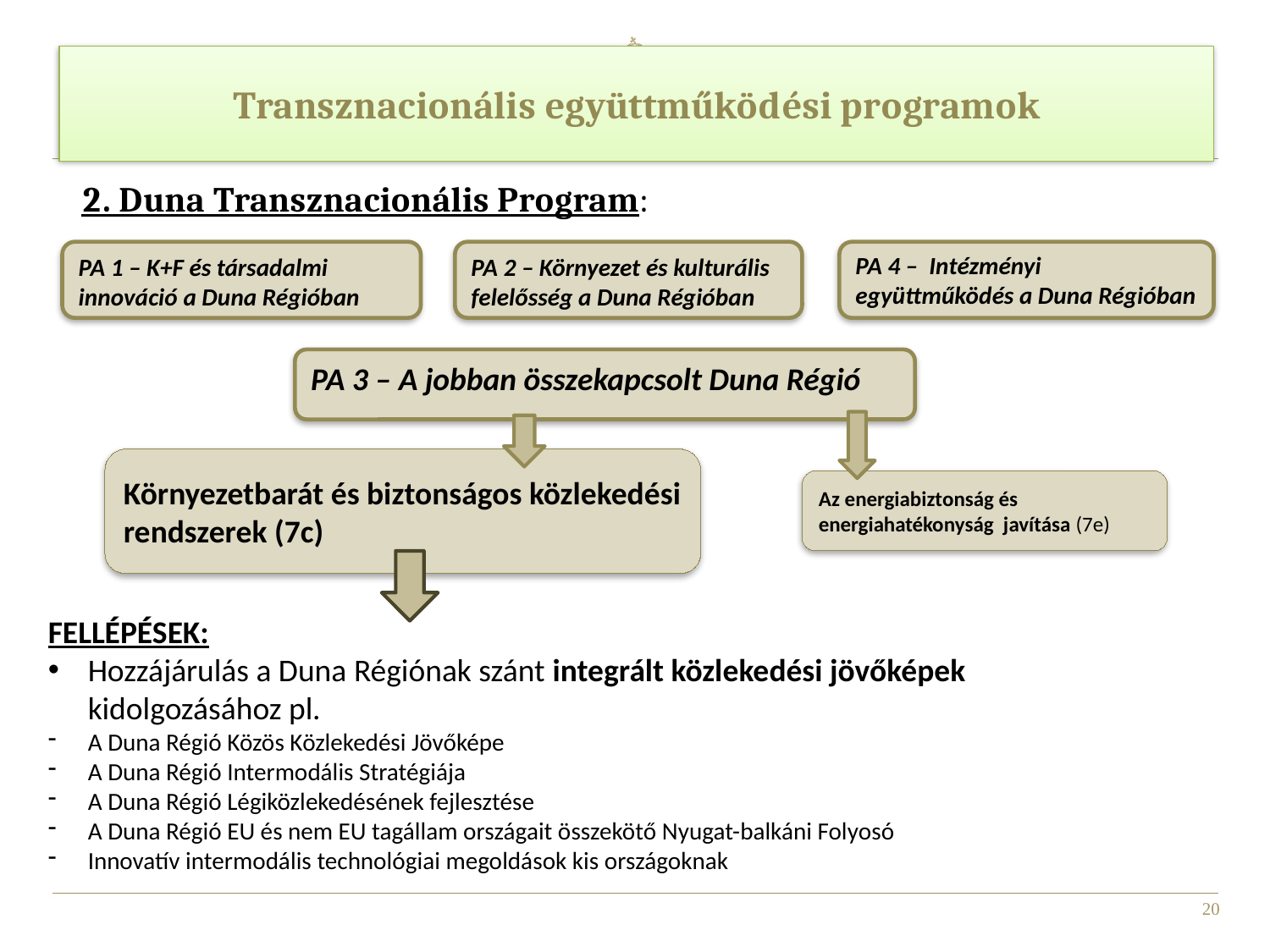

Transznacionális együttműködési programok
2. Duna Transznacionális Program:
PA 1 – K+F és társadalmi innováció a Duna Régióban
PA 2 – Környezet és kulturális felelősség a Duna Régióban
PA 4 –  Intézményi együttműködés a Duna Régióban
PA 3 – A jobban összekapcsolt Duna Régió

Környezetbarát és biztonságos közlekedési rendszerek (7c)
Az energiabiztonság és energiahatékonyság  javítása (7e)

FELLÉPÉSEK:
Hozzájárulás a Duna Régiónak szánt integrált közlekedési jövőképek kidolgozásához pl.
A Duna Régió Közös Közlekedési Jövőképe
A Duna Régió Intermodális Stratégiája
A Duna Régió Légiközlekedésének fejlesztése
A Duna Régió EU és nem EU tagállam országait összekötő Nyugat-balkáni Folyosó
Innovatív intermodális technológiai megoldások kis országoknak